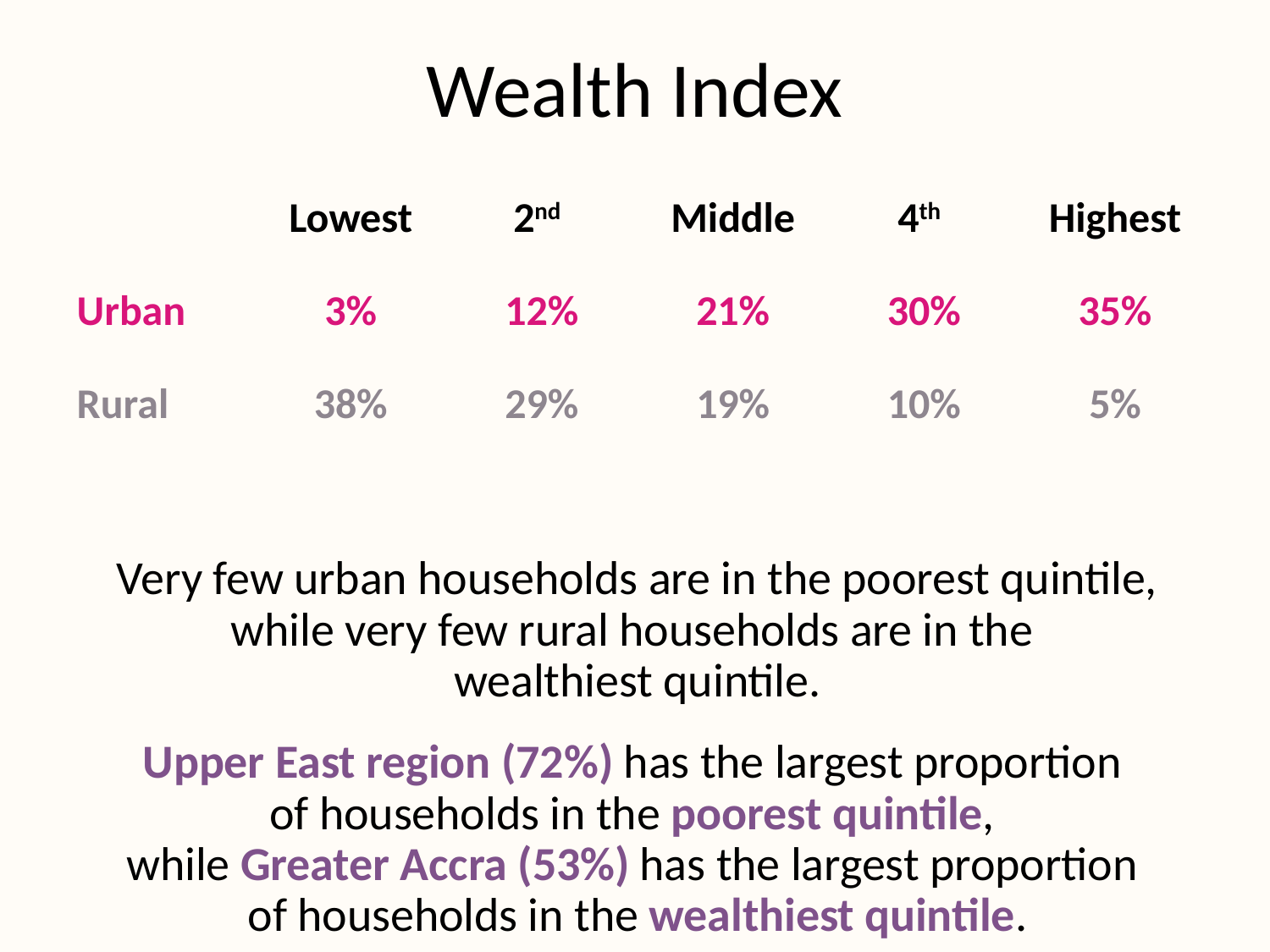

# Wealth Index
|  | Lowest | 2nd | Middle | 4th | Highest |
| --- | --- | --- | --- | --- | --- |
| Urban | 3% | 12% | 21% | 30% | 35% |
| Rural | 38% | 29% | 19% | 10% | 5% |
Very few urban households are in the poorest quintile, while very few rural households are in the
wealthiest quintile.
Upper East region (72%) has the largest proportion
of households in the poorest quintile,
while Greater Accra (53%) has the largest proportion
of households in the wealthiest quintile.